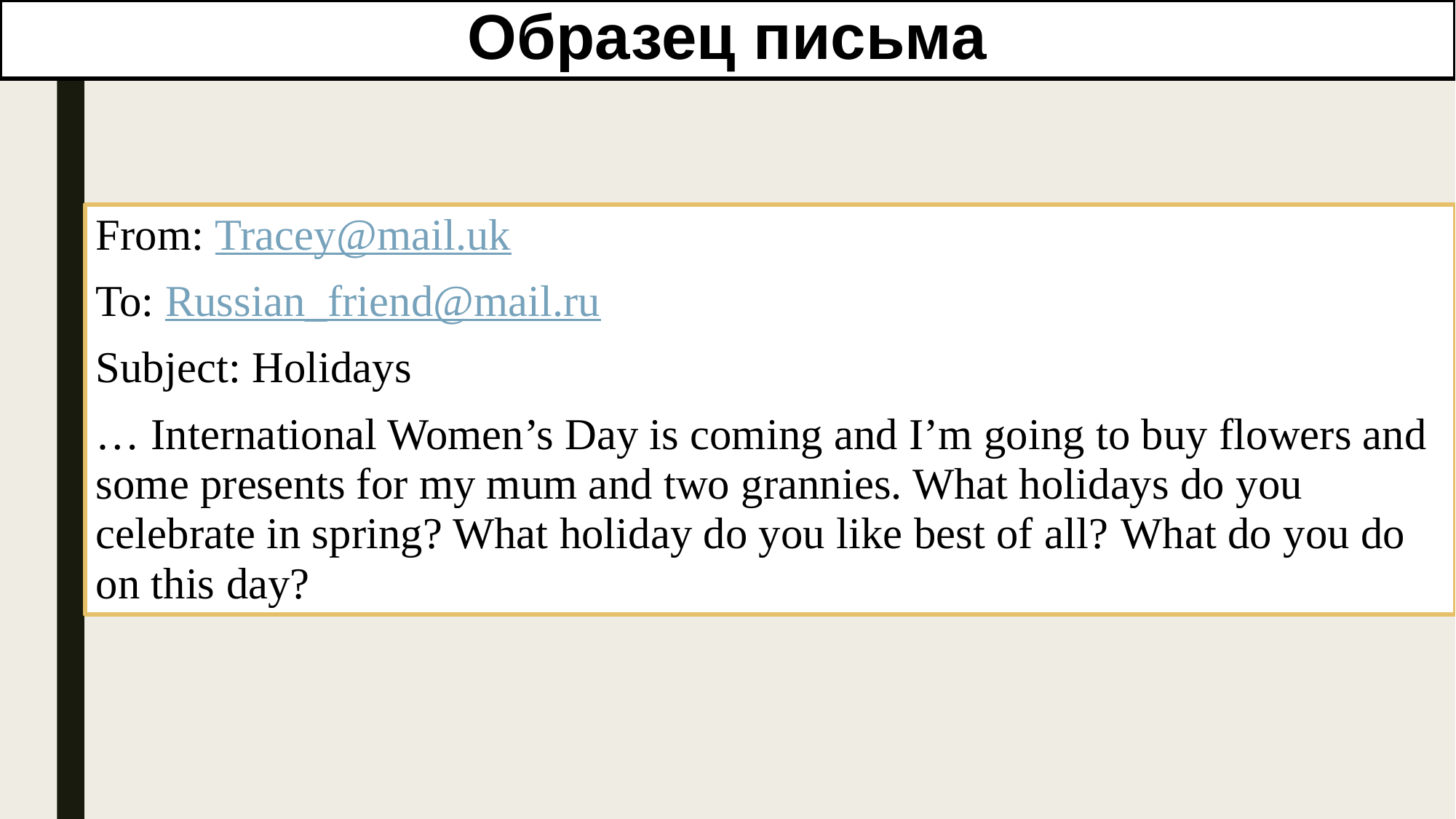

# Образец письма
From: Tracey@mail.uk
To: Russian_friend@mail.ru
Subject: Holidays
… International Women’s Day is coming and I’m going to buy flowers and some presents for my mum and two grannies. What holidays do you celebrate in spring? What holiday do you like best of all? What do you do on this day?